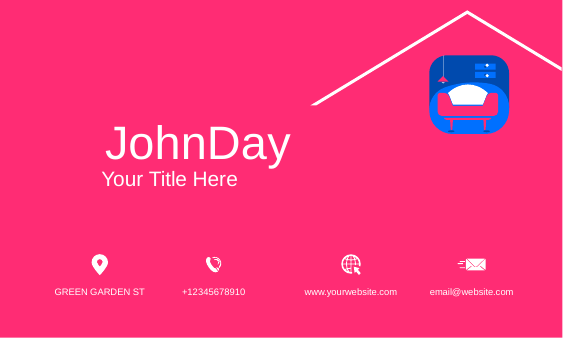

JohnDay
Your Title Here

GREEN GARDEN ST
+12345678910
www.yourwebsite.com
email@website.com